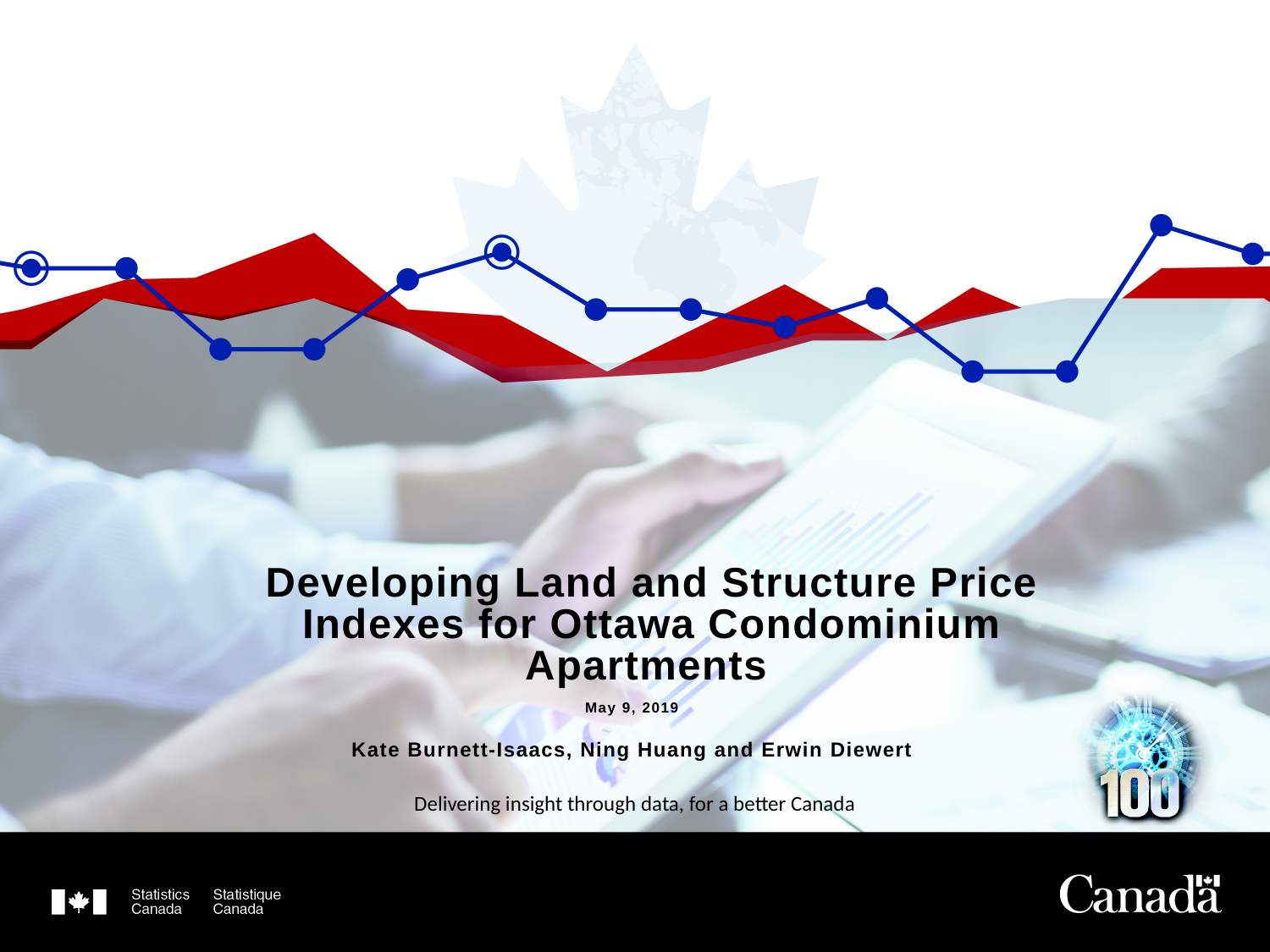

# Developing Land and Structure Price Indexes for Ottawa Condominium Apartments

May 9, 2019

Kate Burnett-Isaacs, Ning Huang and Erwin Diewert